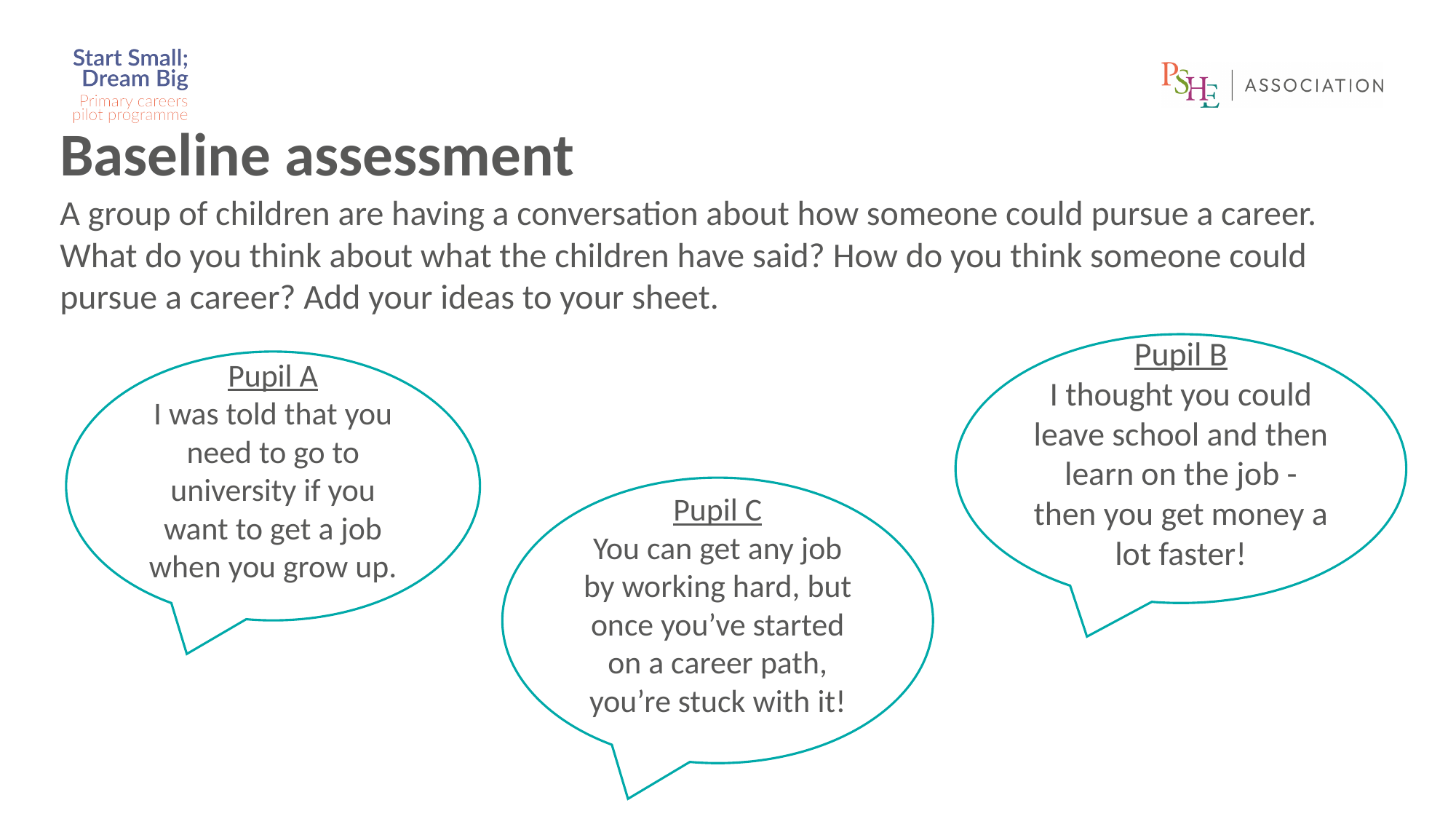

Baseline assessment
A group of children are having a conversation about how someone could pursue a career. What do you think about what the children have said? How do you think someone could pursue a career? Add your ideas to your sheet.

Pupil B
I thought you could leave school and then learn on the job - then you get money a lot faster!
Pupil A
I was told that you need to go to university if you want to get a job when you grow up.

Pupil C
You can get any job by working hard, but once you’ve started on a career path, you’re stuck with it!